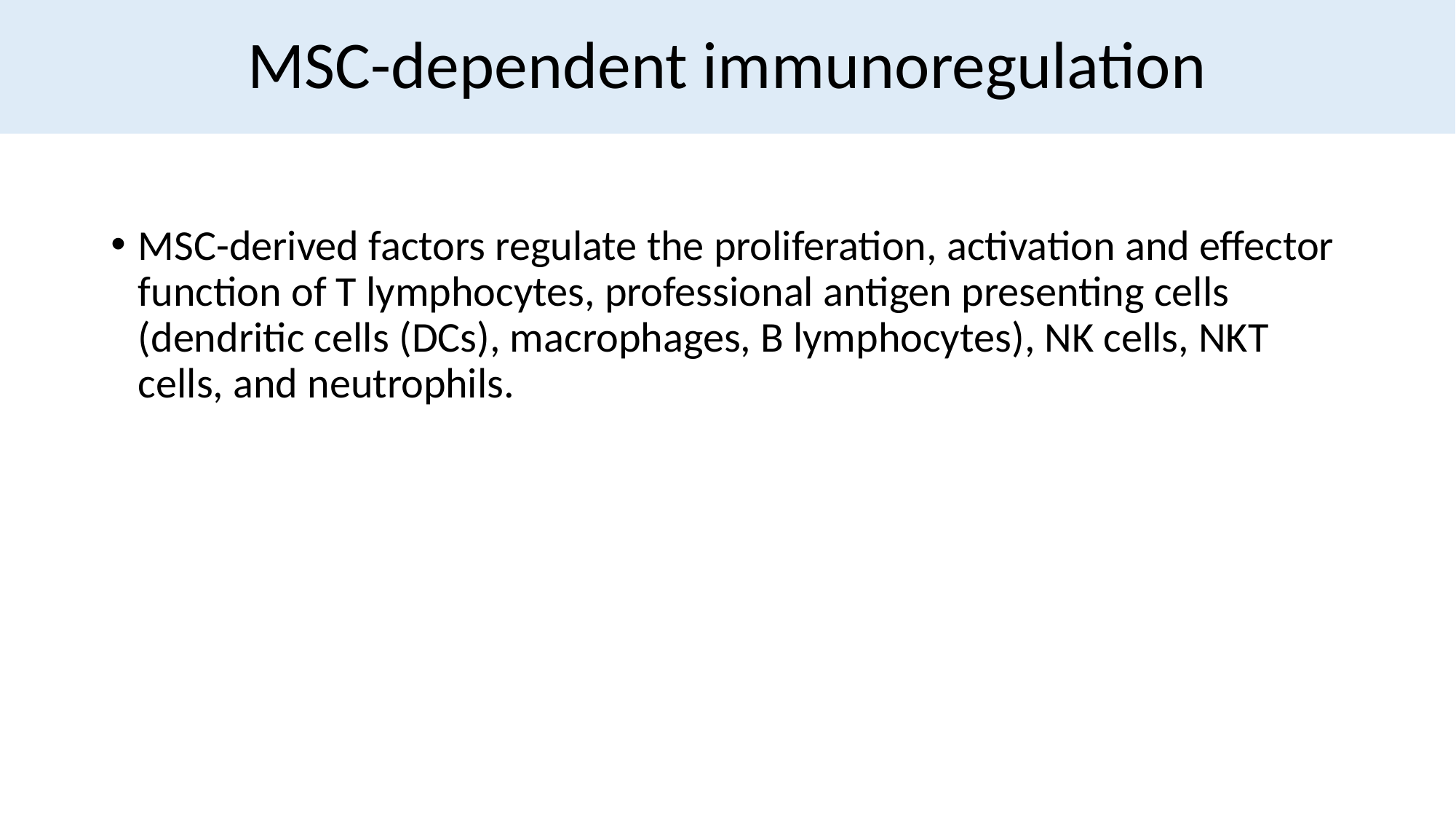

# MSC-dependent immunoregulation
MSC-derived factors regulate the proliferation, activation and effector function of T lymphocytes, professional antigen presenting cells (dendritic cells (DCs), macrophages, B lymphocytes), NK cells, NKT cells, and neutrophils.